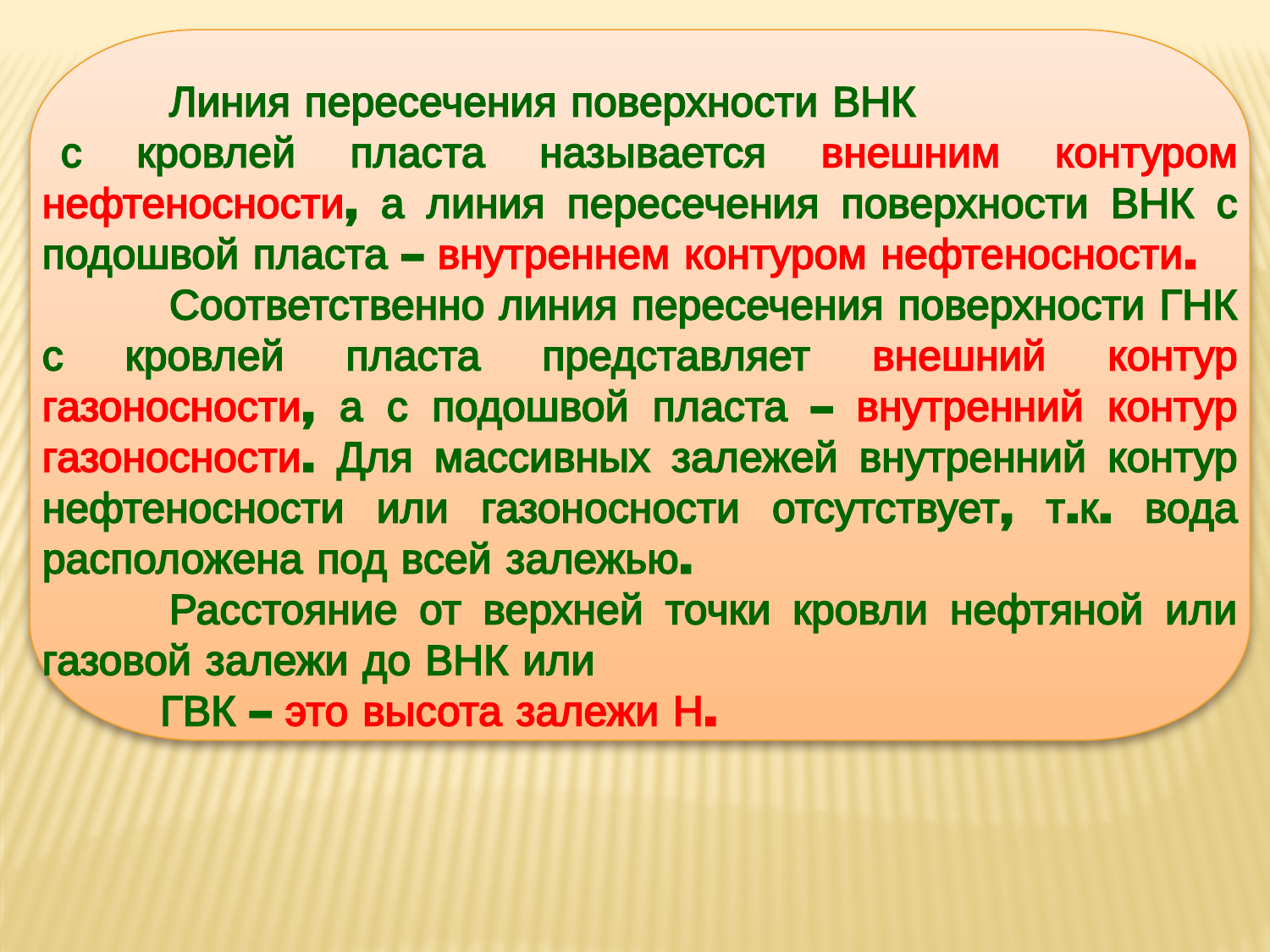

Линия пересечения поверхности ВНК
с кровлей пласта называется внешним контуром нефтеносности, а линия пересечения поверхности ВНК с подошвой пласта – внутреннем контуром нефтеносности.
	Соответственно линия пересечения поверхности ГНК с кровлей пласта представляет внешний контур газоносности, а с подошвой пласта – внутренний контур газоносности. Для массивных залежей внутренний контур нефтеносности или газоносности отсутствует, т.к. вода расположена под всей залежью.
	Расстояние от верхней точки кровли нефтяной или газовой залежи до ВНК или
       ГВК – это высота залежи Н.